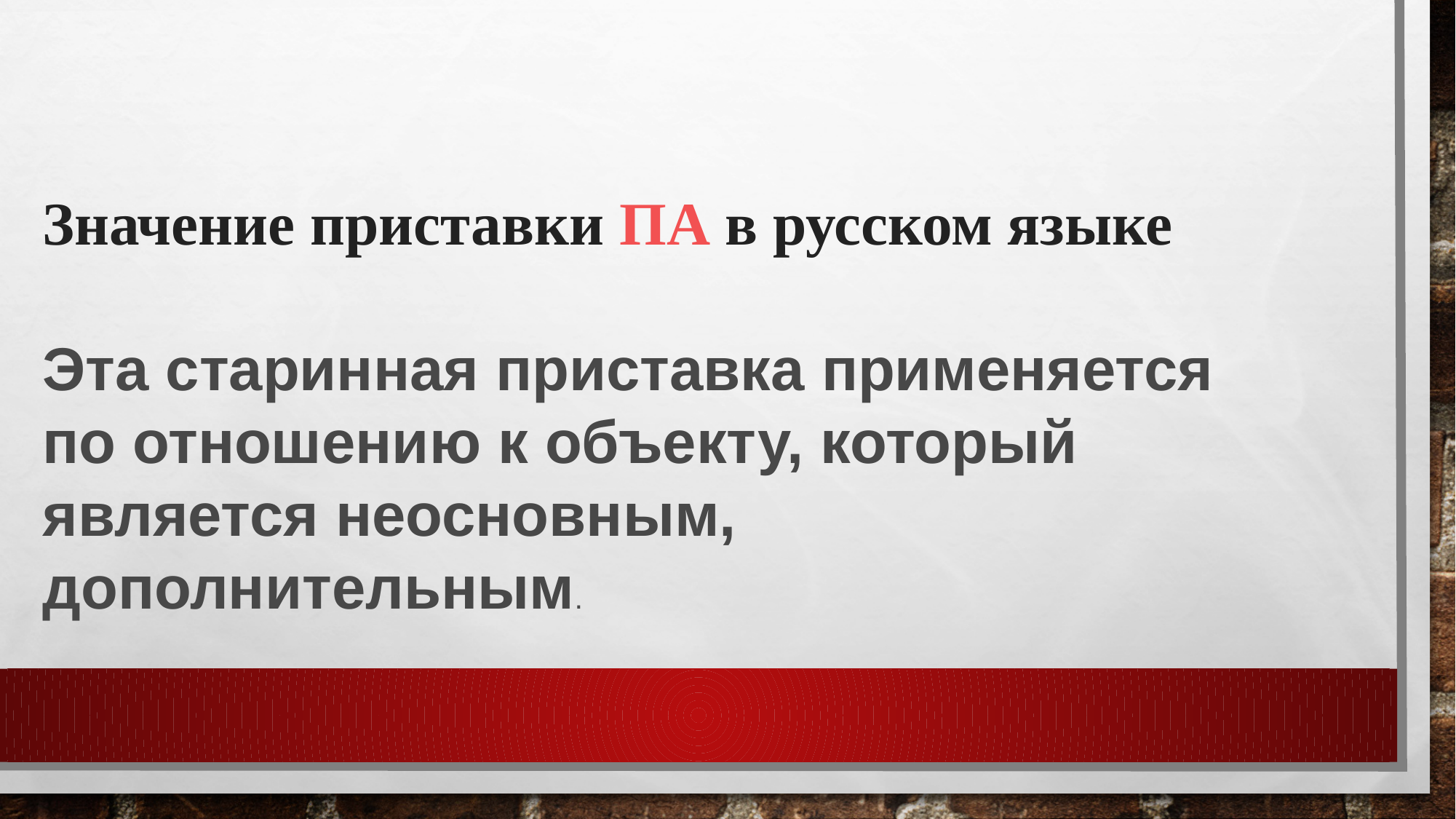

Значение приставки ПА в русском языке

Эта старинная приставка применяется по отношению к объекту, который является неосновным, дополнительным.